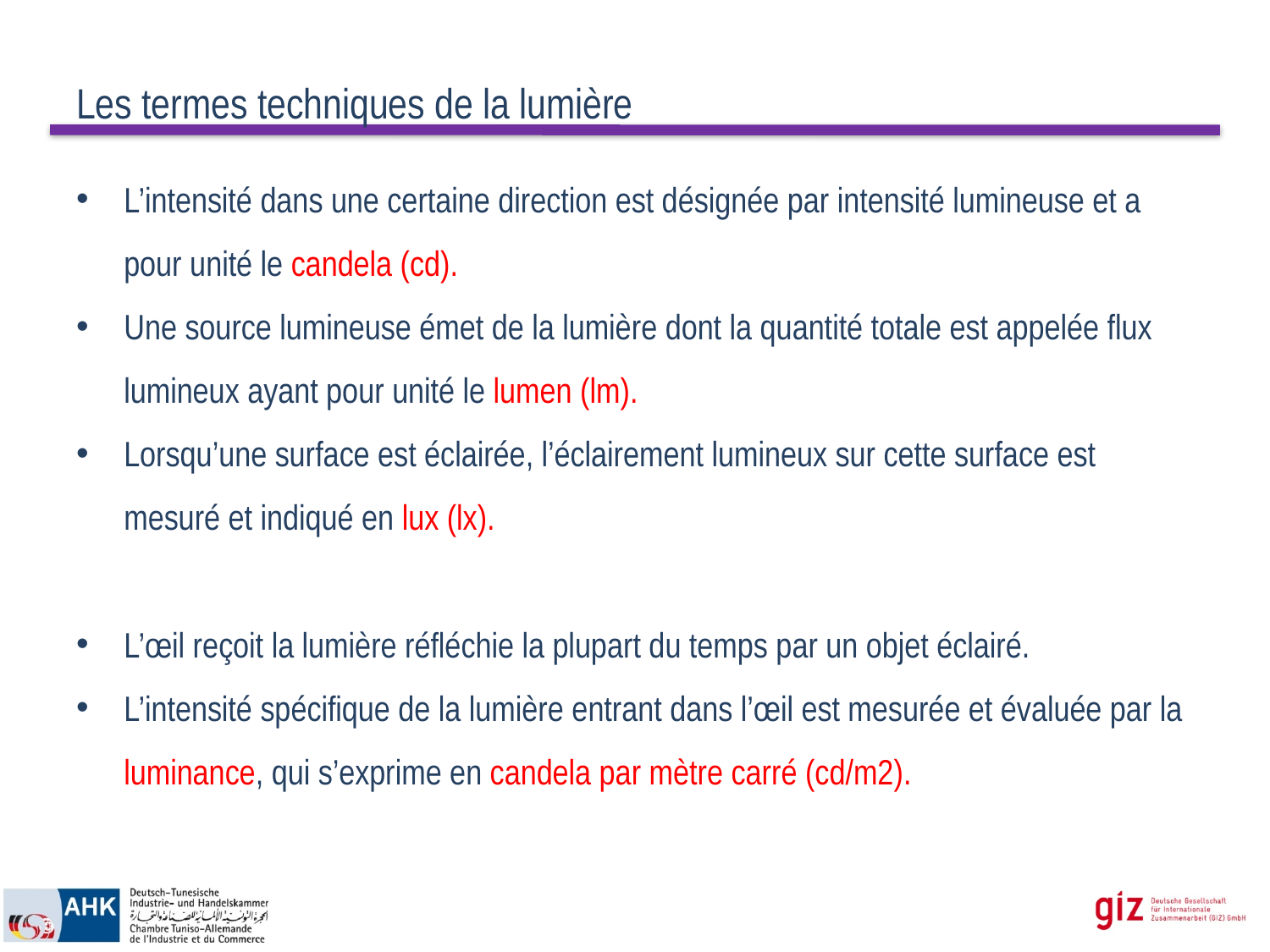

# Les termes techniques de la lumière
L’intensité dans une certaine direction est désignée par intensité lumineuse et a pour unité le candela (cd).
Une source lumineuse émet de la lumière dont la quantité totale est appelée flux lumineux ayant pour unité le lumen (lm).
Lorsqu’une surface est éclairée, l’éclairement lumineux sur cette surface est mesuré et indiqué en lux (lx).

L’œil reçoit la lumière réfléchie la plupart du temps par un objet éclairé.
L’intensité spécifique de la lumière entrant dans l’œil est mesurée et évaluée par la luminance, qui s’exprime en candela par mètre carré (cd/m2).